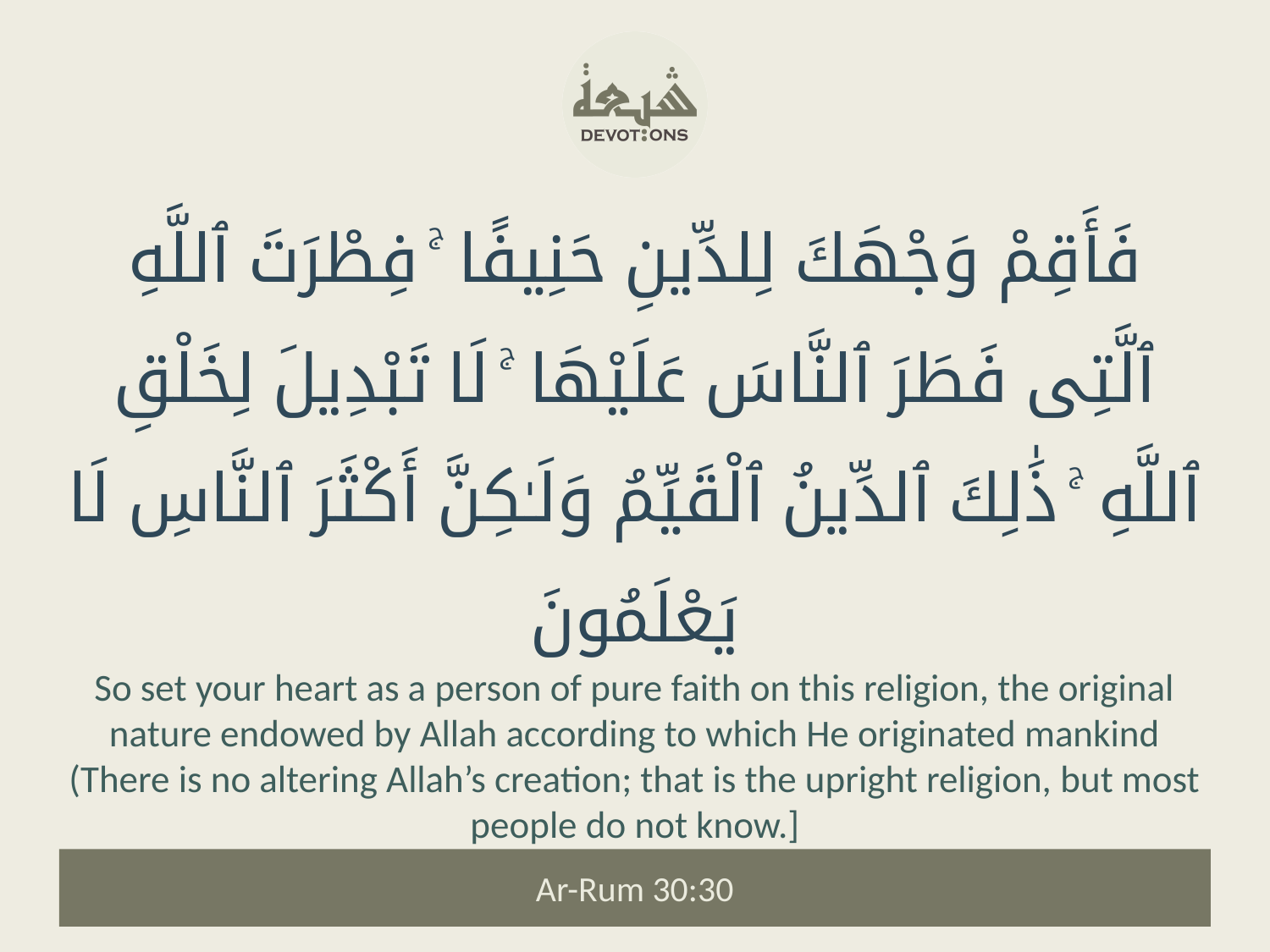

فَأَقِمْ وَجْهَكَ لِلدِّينِ حَنِيفًا ۚ فِطْرَتَ ٱللَّهِ ٱلَّتِى فَطَرَ ٱلنَّاسَ عَلَيْهَا ۚ لَا تَبْدِيلَ لِخَلْقِ ٱللَّهِ ۚ ذَٰلِكَ ٱلدِّينُ ٱلْقَيِّمُ وَلَـٰكِنَّ أَكْثَرَ ٱلنَّاسِ لَا يَعْلَمُونَ
So set your heart as a person of pure faith on this religion, the original nature endowed by Allah according to which He originated mankind (There is no altering Allah’s creation; that is the upright religion, but most people do not know.]
Ar-Rum 30:30